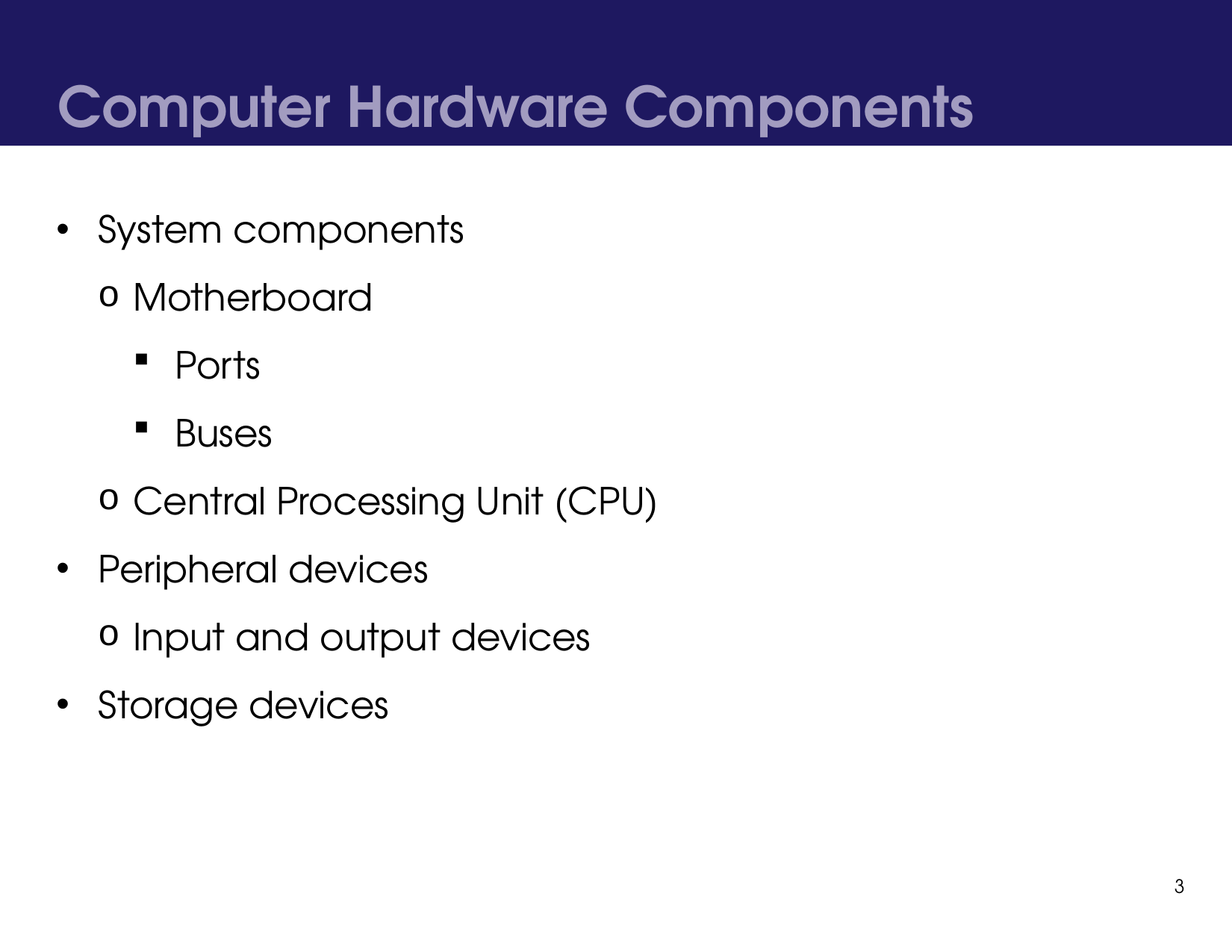

# Computer Hardware Components
System components
Motherboard
Ports
Buses
Central Processing Unit (CPU)
Peripheral devices
Input and output devices
Storage devices
3